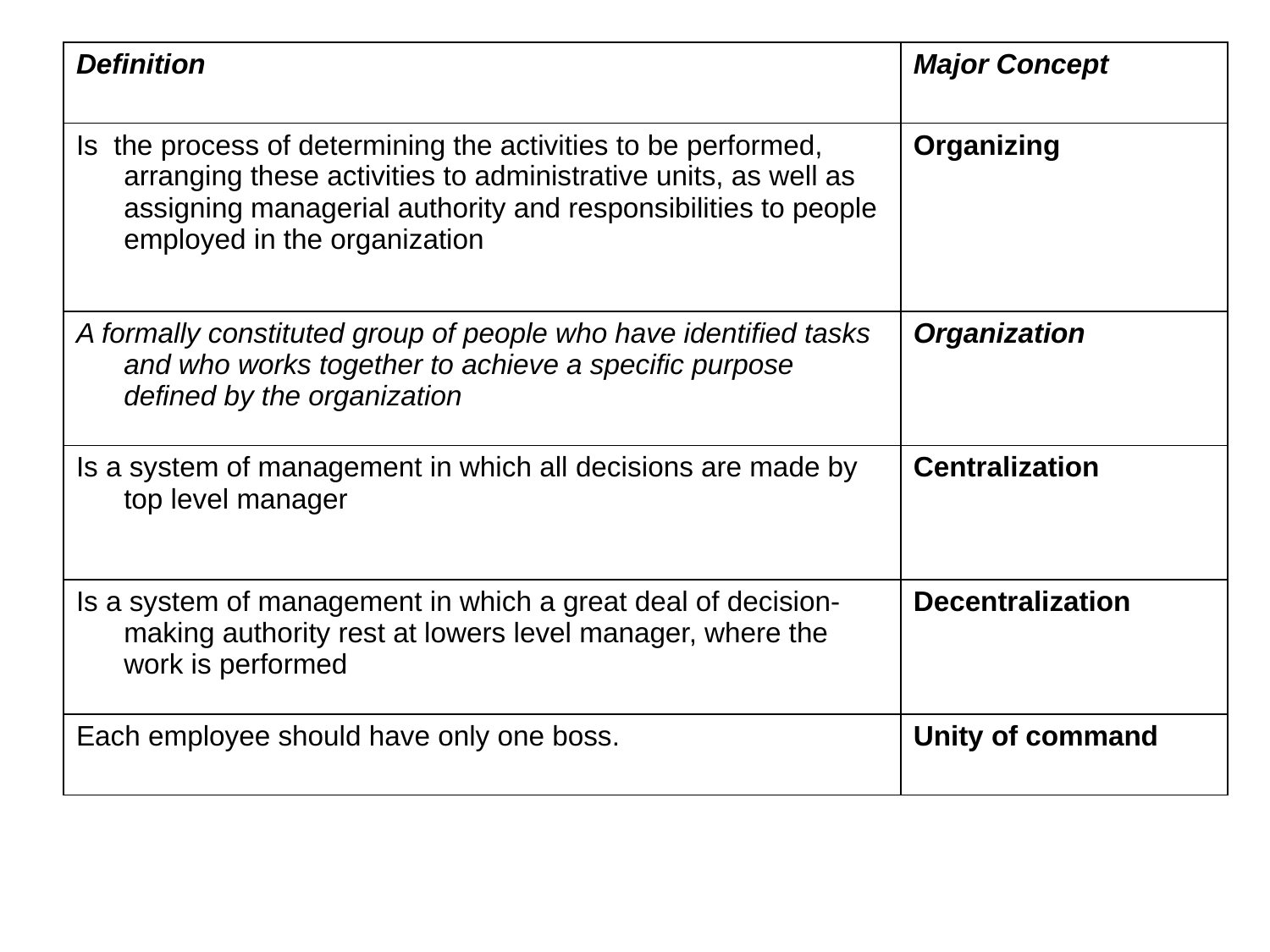

| Definition | Major Concept |
| --- | --- |
| Is the process of determining the activities to be performed, arranging these activities to administrative units, as well as assigning managerial authority and responsibilities to people employed in the organization | Organizing |
| A formally constituted group of people who have identified tasks and who works together to achieve a specific purpose defined by the organization | Organization |
| Is a system of management in which all decisions are made by top level manager | Centralization |
| Is a system of management in which a great deal of decision- making authority rest at lowers level manager, where the work is performed | Decentralization |
| Each employee should have only one boss. | Unity of command |